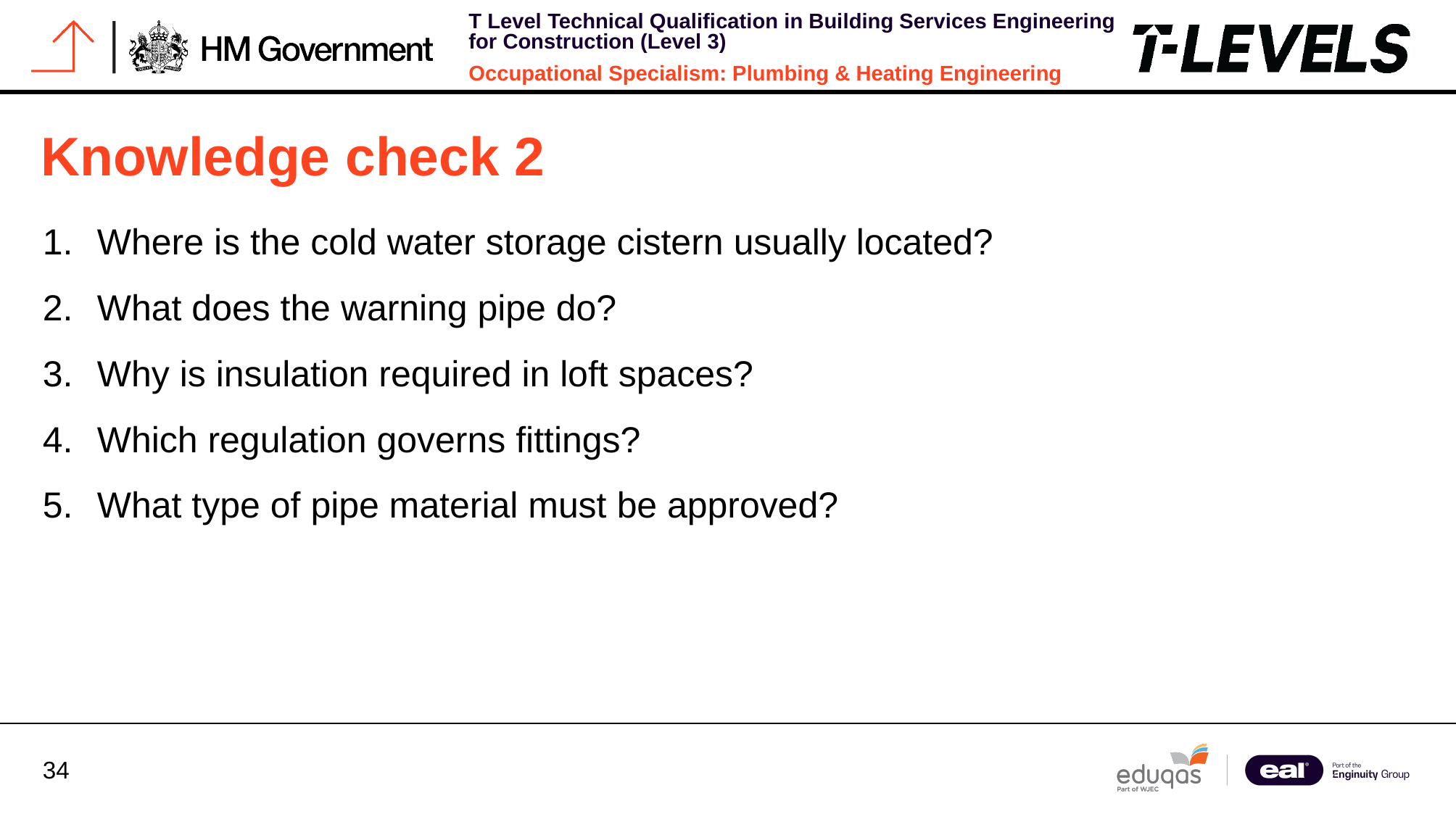

# Knowledge check 2
Where is the cold water storage cistern usually located?
What does the warning pipe do?
Why is insulation required in loft spaces?
Which regulation governs fittings?
What type of pipe material must be approved?